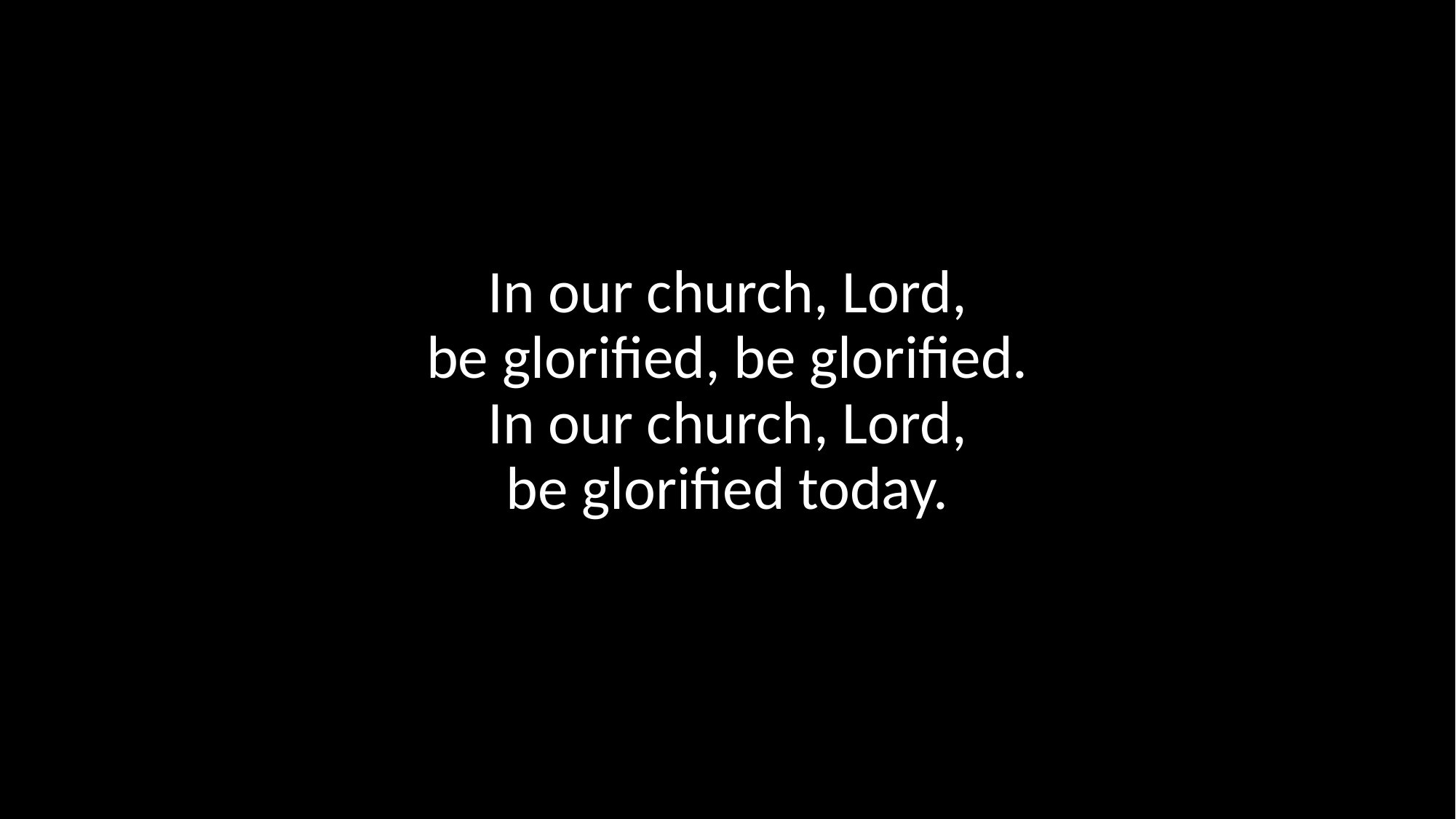

In our church, Lord,
be glorified, be glorified.
In our church, Lord,
be glorified today.